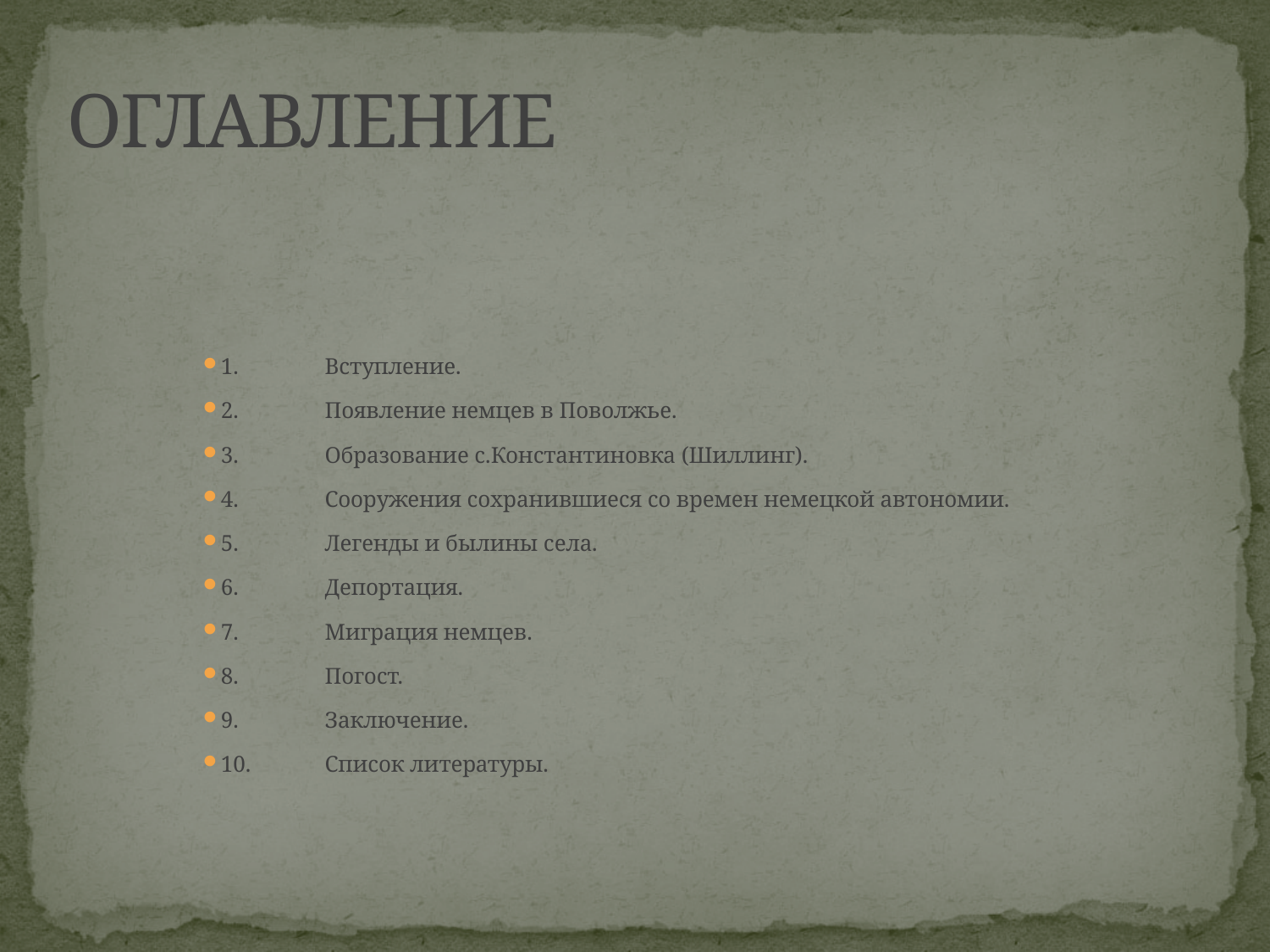

# ОГЛАВЛЕНИЕ
1.	Вступление.
2.	Появление немцев в Поволжье.
3.	Образование с.Константиновка (Шиллинг).
4.	Сооружения сохранившиеся со времен немецкой автономии.
5.	Легенды и былины села.
6.	Депортация.
7.	Миграция немцев.
8.	Погост.
9.	Заключение.
10.	Список литературы.